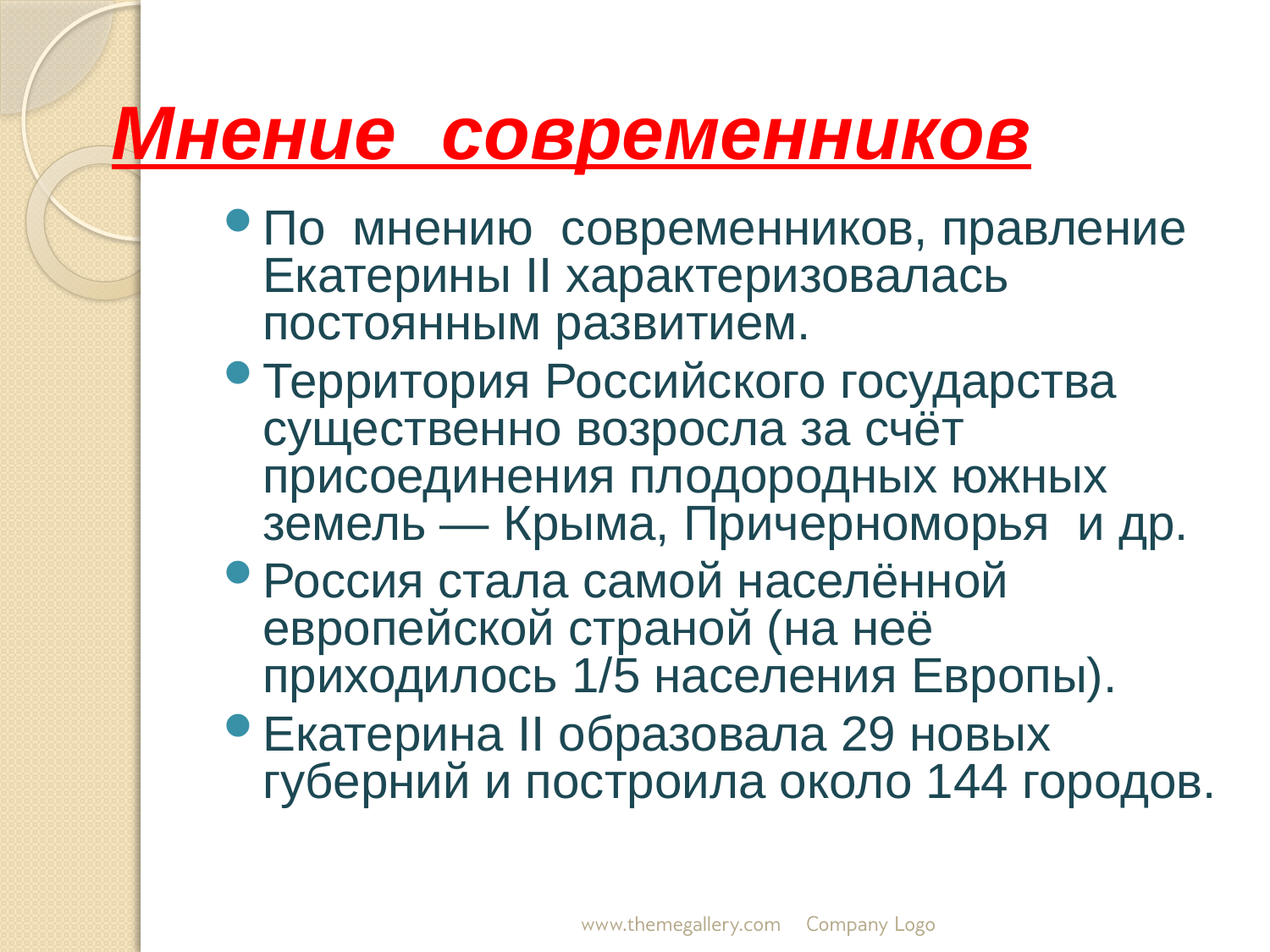

# Мнение  современников
По  мнению  современников, правление Екатерины II характеризовалась постоянным развитием.
Территория Российского государства существенно возросла за счёт присоединения плодородных южных земель — Крыма, Причерноморья  и др.
Россия стала самой населённой европейской страной (на неё приходилось 1/5 населения Европы).
Екатерина II образовала 29 новых губерний и построила около 144 городов.
www.themegallery.com
Company Logo